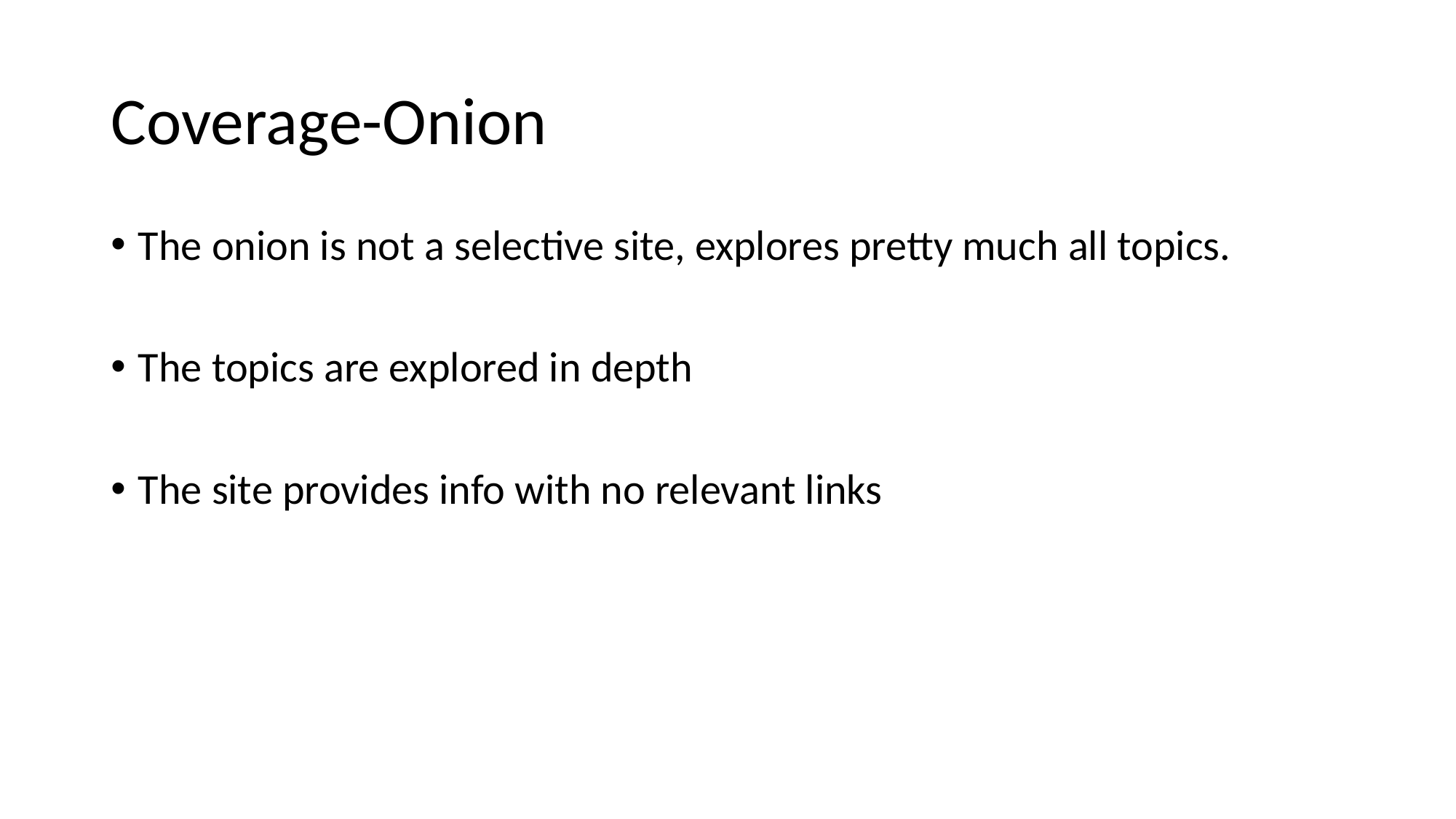

# Coverage-Onion
The onion is not a selective site, explores pretty much all topics.

The topics are explored in depth

The site provides info with no relevant links